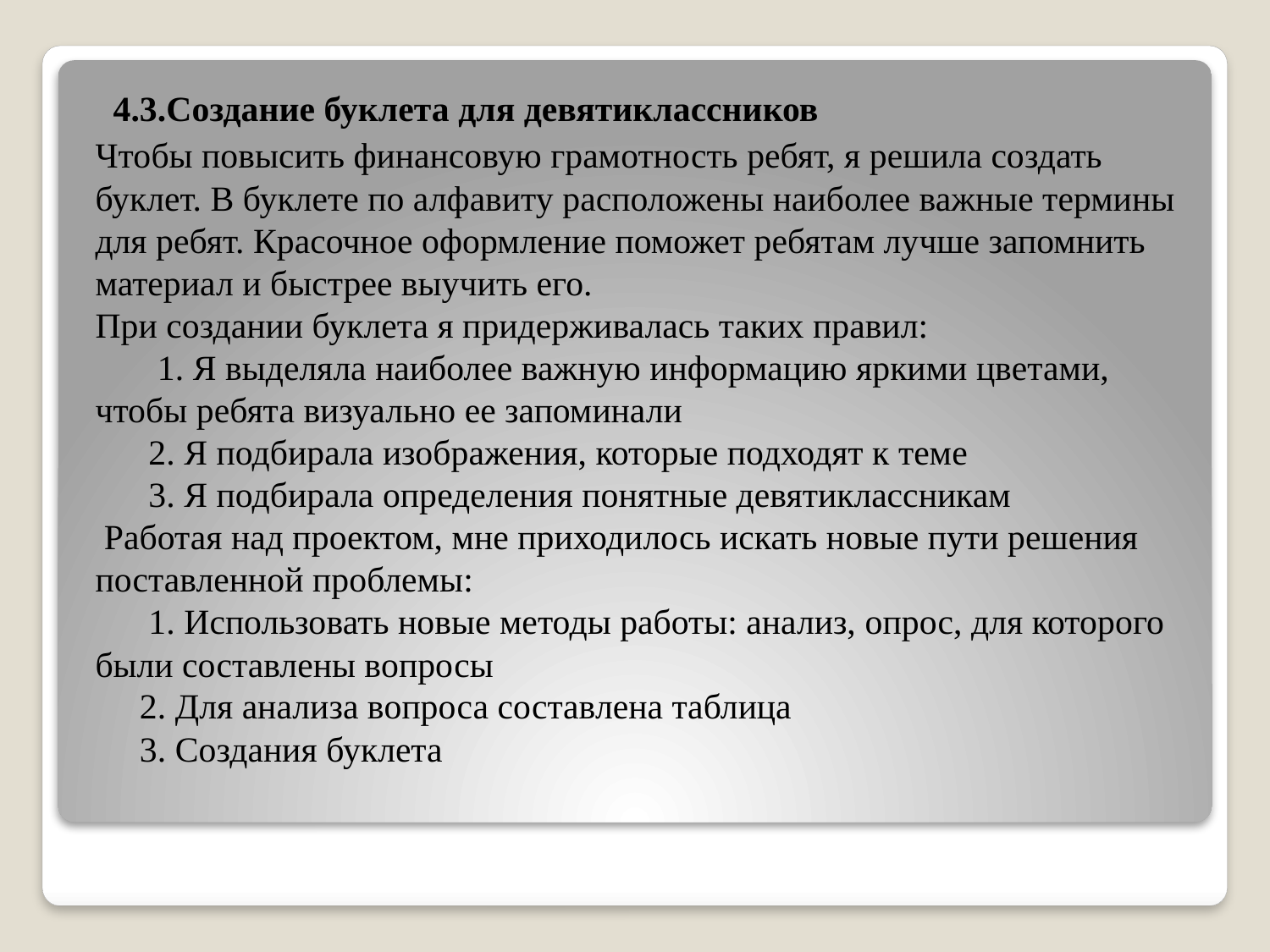

4.3.Создание буклета для девятиклассников
Чтобы повысить финансовую грамотность ребят, я решила создать буклет. В буклете по алфавиту расположены наиболее важные термины для ребят. Красочное оформление поможет ребятам лучше запомнить материал и быстрее выучить его.
При создании буклета я придерживалась таких правил:
       1. Я выделяла наиболее важную информацию яркими цветами, чтобы ребята визуально ее запоминали
      2. Я подбирала изображения, которые подходят к теме
      3. Я подбирала определения понятные девятиклассникам
 Работая над проектом, мне приходилось искать новые пути решения поставленной проблемы:
      1. Использовать новые методы работы: анализ, опрос, для которого были составлены вопросы
     2. Для анализа вопроса составлена таблица
     3. Создания буклета

#